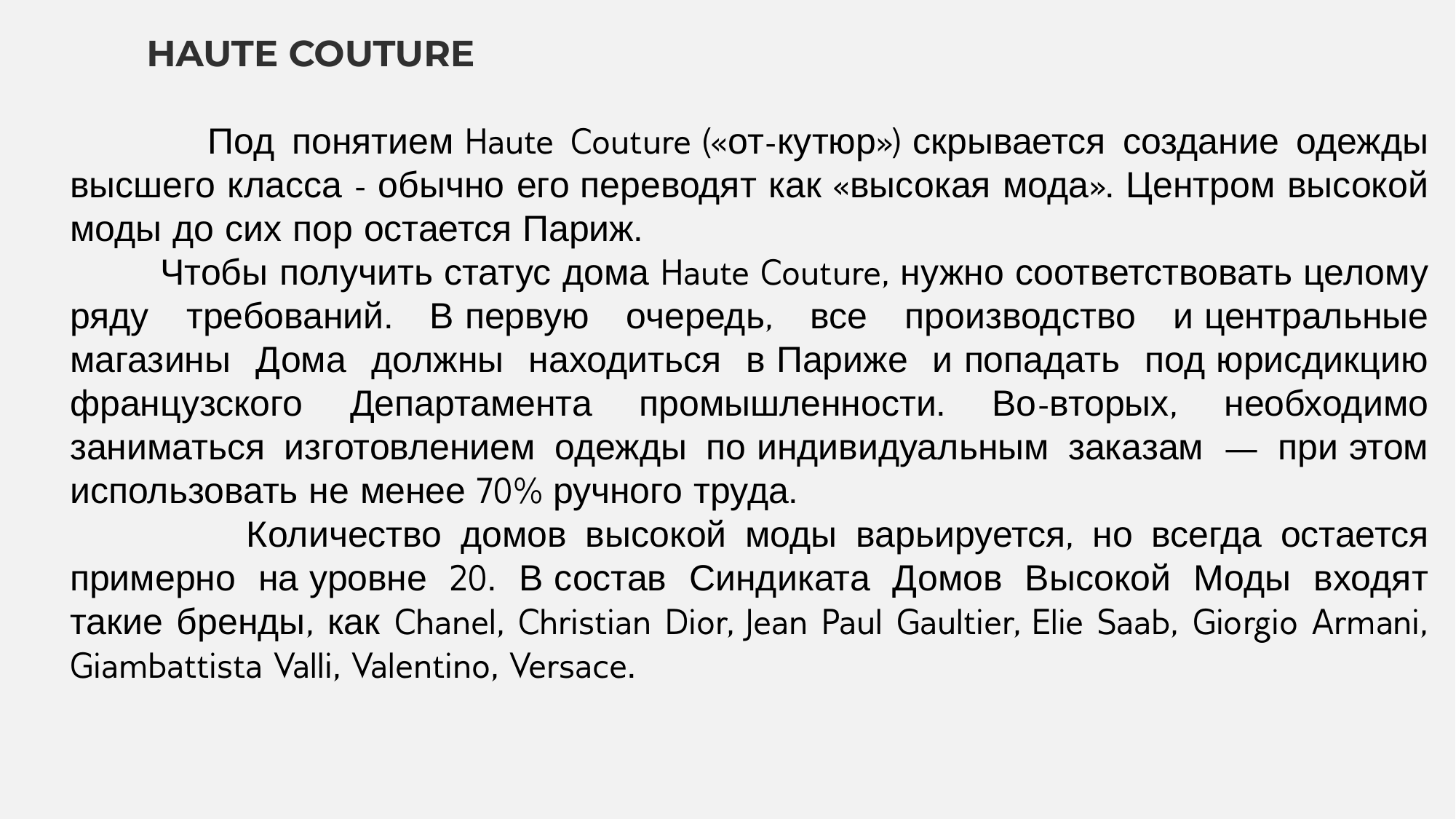

HAUTE COUTURE

        Под понятием Haute Couture («от-кутюр») скрывается создание одежды высшего класса - обычно его переводят как «высокая мода». Центром высокой моды до сих пор остается Париж.
        Чтобы получить статус дома Haute Couture, нужно соответствовать целому ряду требований. В первую очередь, все производство и центральные магазины Дома должны находиться в Париже и попадать под юрисдикцию французского Департамента промышленности. Во-вторых, необходимо заниматься изготовлением одежды по индивидуальным заказам — при этом использовать не менее 70% ручного труда.
           Количество домов высокой моды варьируется, но всегда остается примерно на уровне 20. В состав Синдиката Домов Высокой Моды входят такие бренды, как Chanel, Christian Dior, Jean Paul Gaultier, Elie Saab, Giorgio Armani, Giambattista Valli, Valentino, Versace.